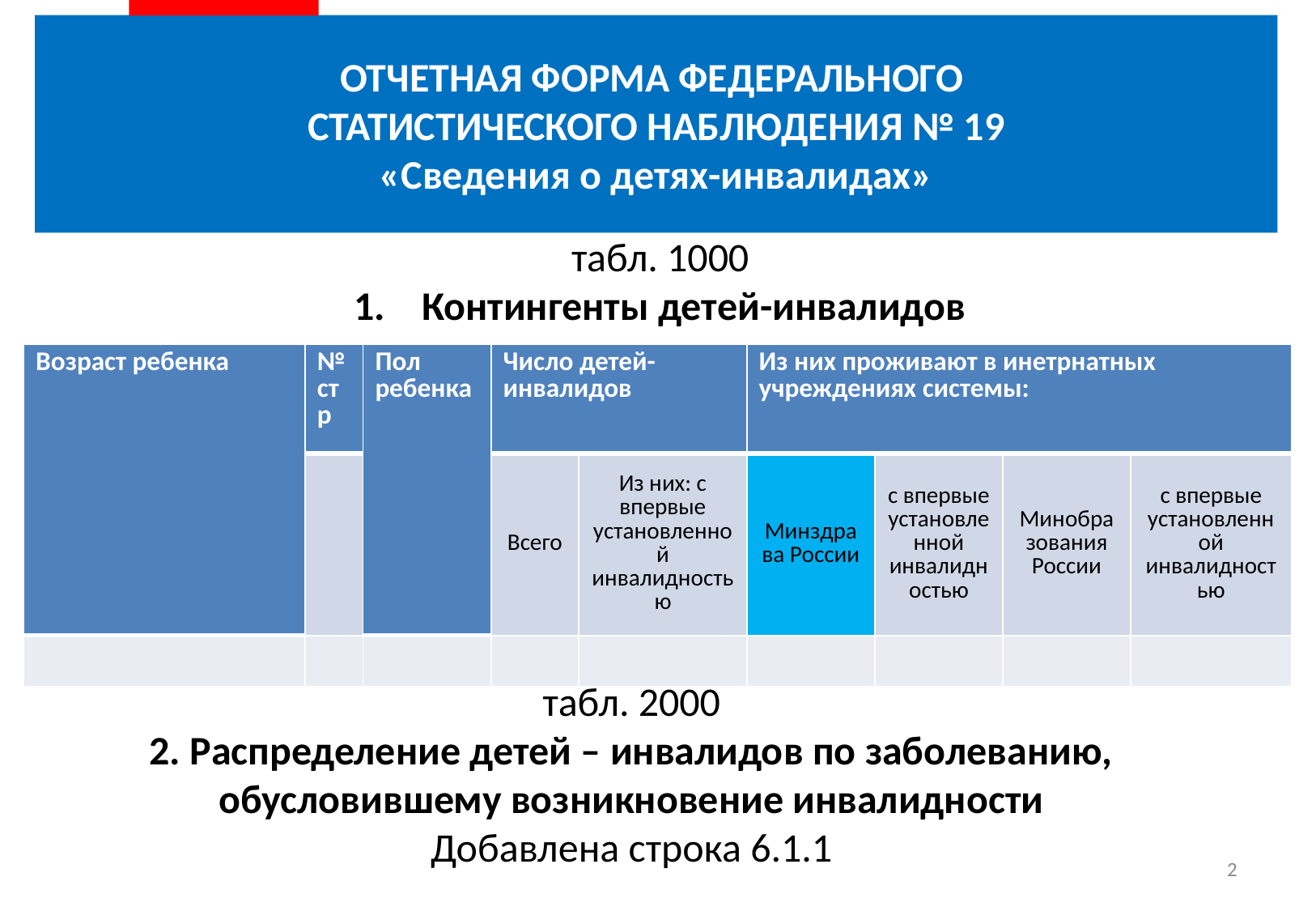

# ОТЧЕТНАЯ ФОРМА ФЕДЕРАЛЬНОГО СТАТИСТИЧЕСКОГО НАБЛЮДЕНИЯ № 19 «Сведения о детях-инвалидах»
табл. 1000
1.    Контингенты детей-инвалидов
| Возраст ребенка | № стр | Пол ребенка | Число детей-инвалидов |  | Из них проживают в инетрнатных учреждениях системы: |  |  |  |
| --- | --- | --- | --- | --- | --- | --- | --- | --- |
|  |  |  | Всего | Из них: с впервые установленной инвалидностью | Минздрава России | с впервые установленной инвалидностью | Минобразования России | с впервые установленной инвалидностью |
|  |  |  |  |  |  |  |  |  |
табл. 2000
2. Распределение детей – инвалидов по заболеванию, обусловившему возникновение инвалидности
Добавлена строка 6.1.1
2